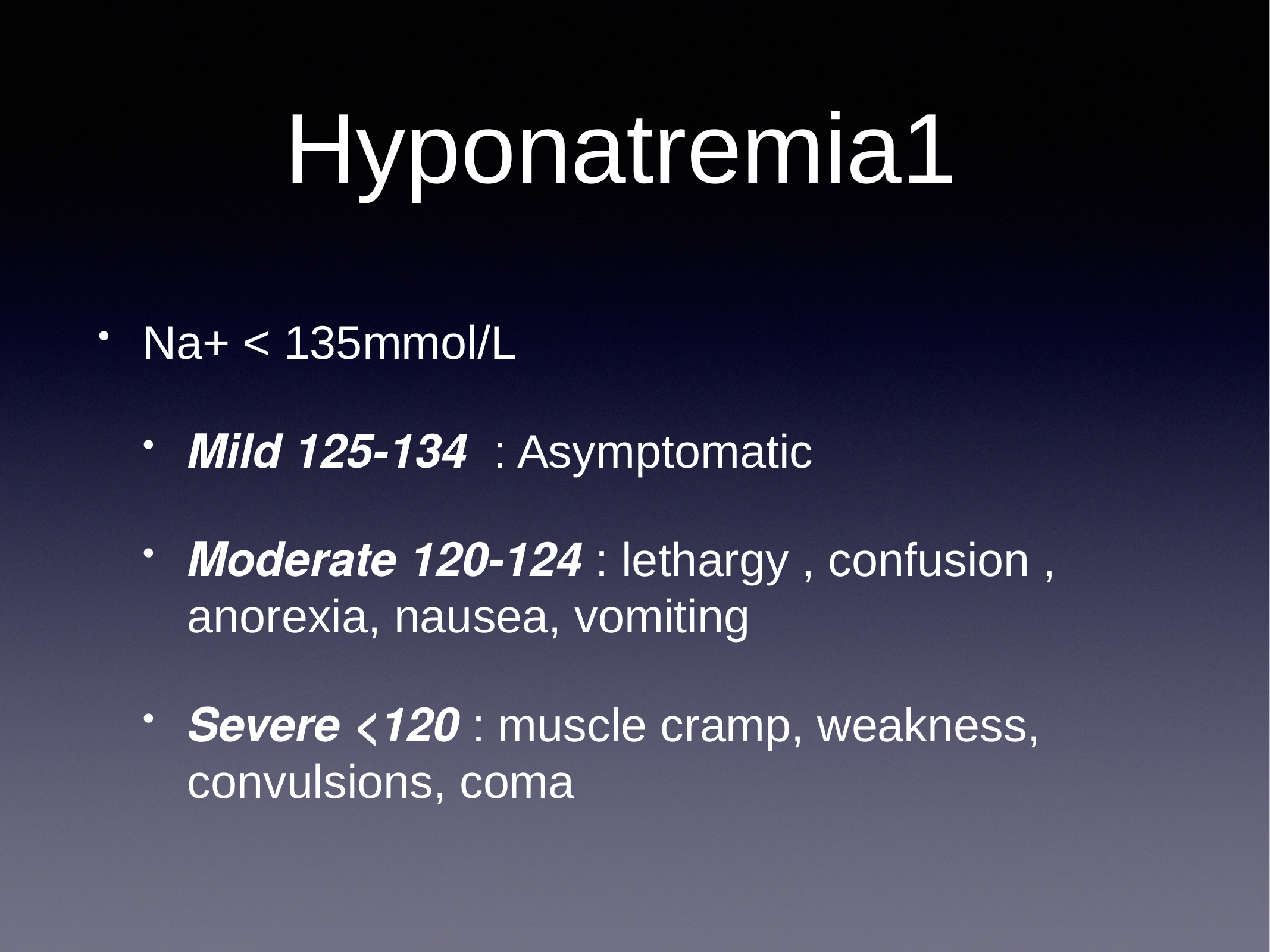

# Hyponatremia1
Na+ < 135mmol/L
Mild 125-134  : Asymptomatic
Moderate 120-124 : lethargy , confusion , anorexia, nausea, vomiting
Severe <120 : muscle cramp, weakness, convulsions, coma